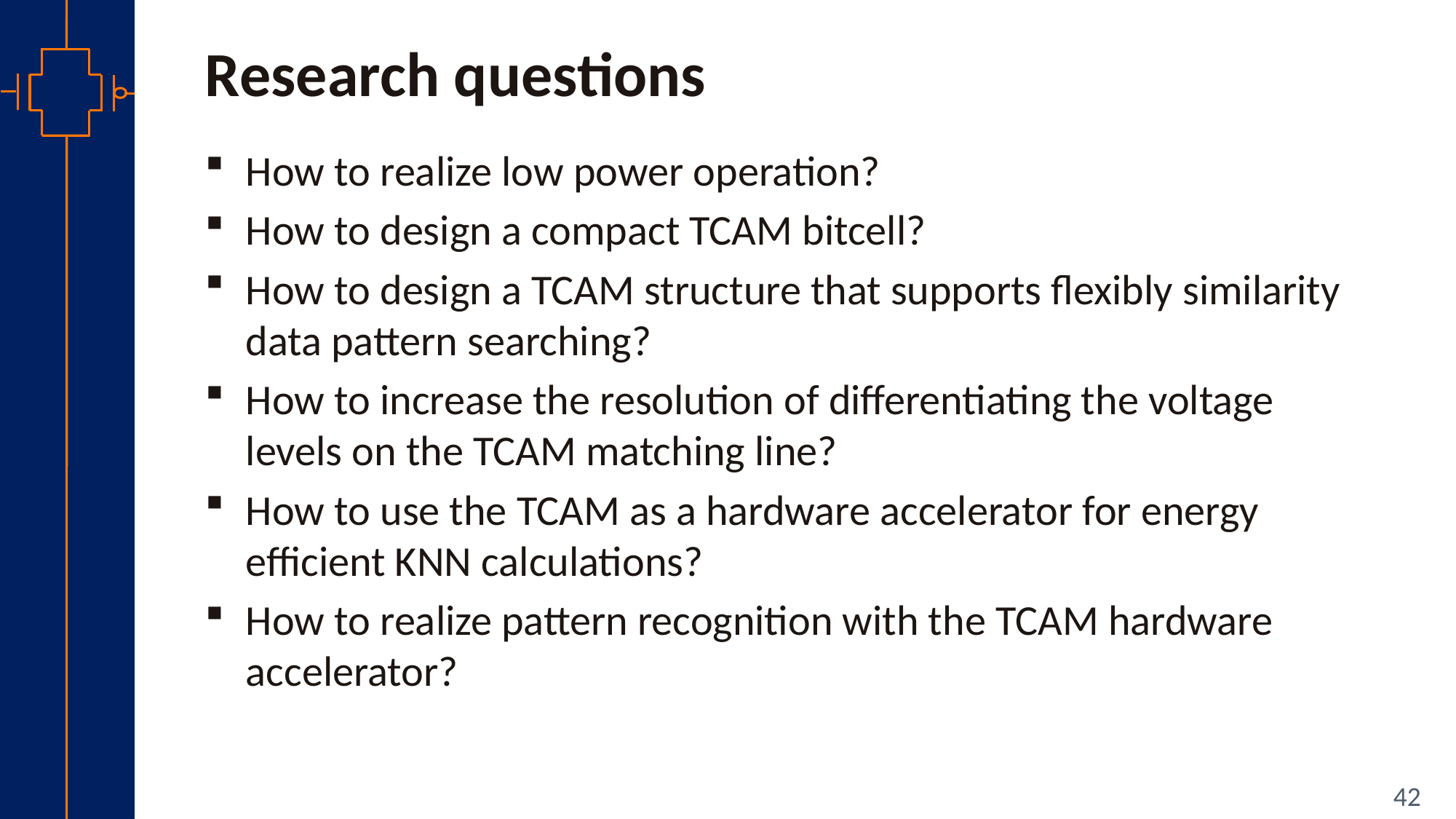

# Research questions
How to realize low power operation?
How to design a compact TCAM bitcell?
How to design a TCAM structure that supports flexibly similarity data pattern searching?
How to increase the resolution of differentiating the voltage levels on the TCAM matching line?
How to use the TCAM as a hardware accelerator for energy efficient KNN calculations?
How to realize pattern recognition with the TCAM hardware accelerator?

42